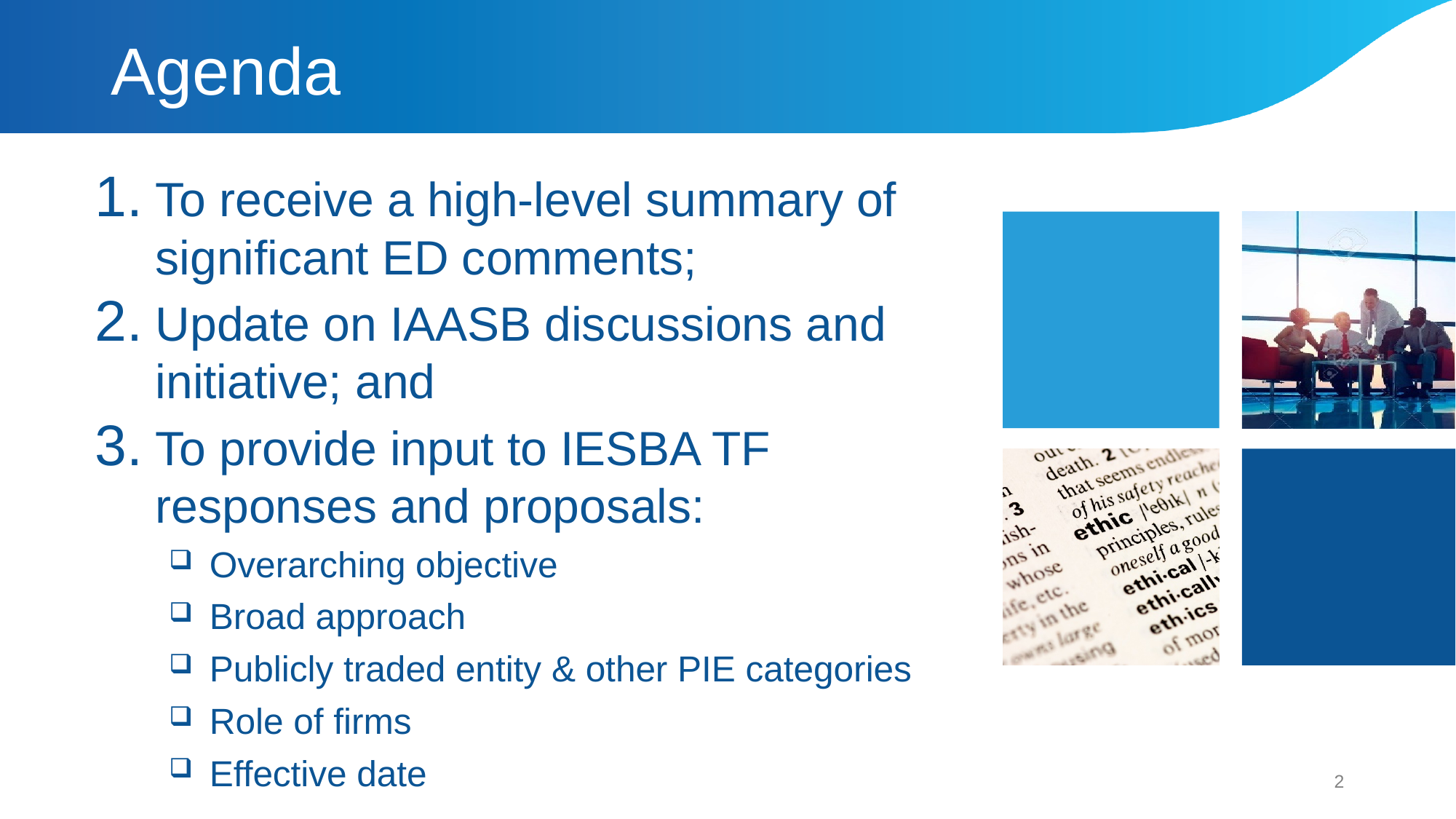

# Agenda
To receive a high-level summary of significant ED comments;
Update on IAASB discussions and initiative; and
To provide input to IESBA TF responses and proposals:
Overarching objective
Broad approach
Publicly traded entity & other PIE categories
Role of firms
Effective date
2